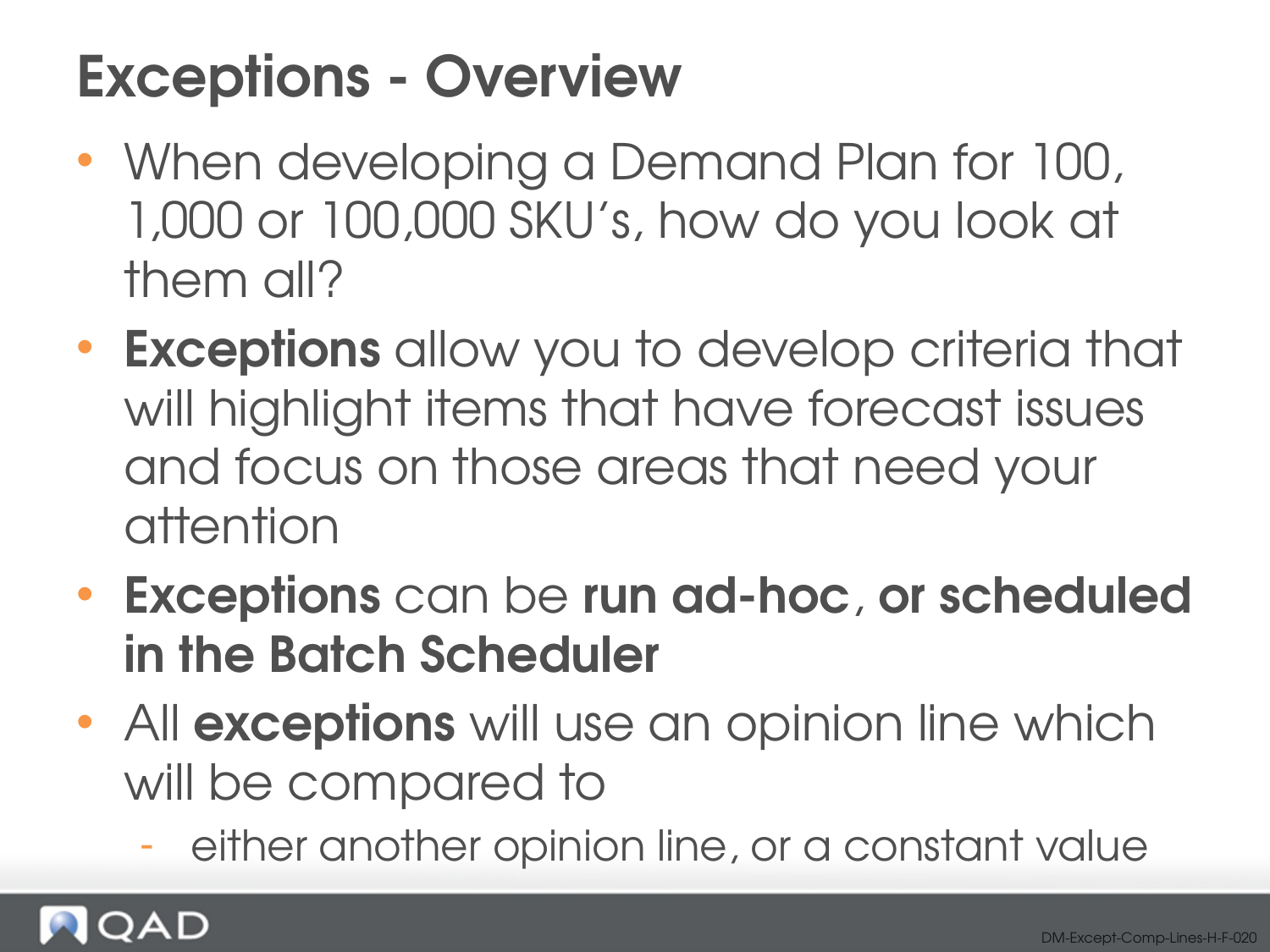

# Exceptions - Overview
When developing a Demand Plan for 100, 1,000 or 100,000 SKU’s, how do you look at them all?
Exceptions allow you to develop criteria that will highlight items that have forecast issues and focus on those areas that need your attention
Exceptions can be run ad-hoc, or scheduled in the Batch Scheduler
All exceptions will use an opinion line which will be compared to
 either another opinion line, or a constant value

DM-Except-Comp-Lines-H-F-020